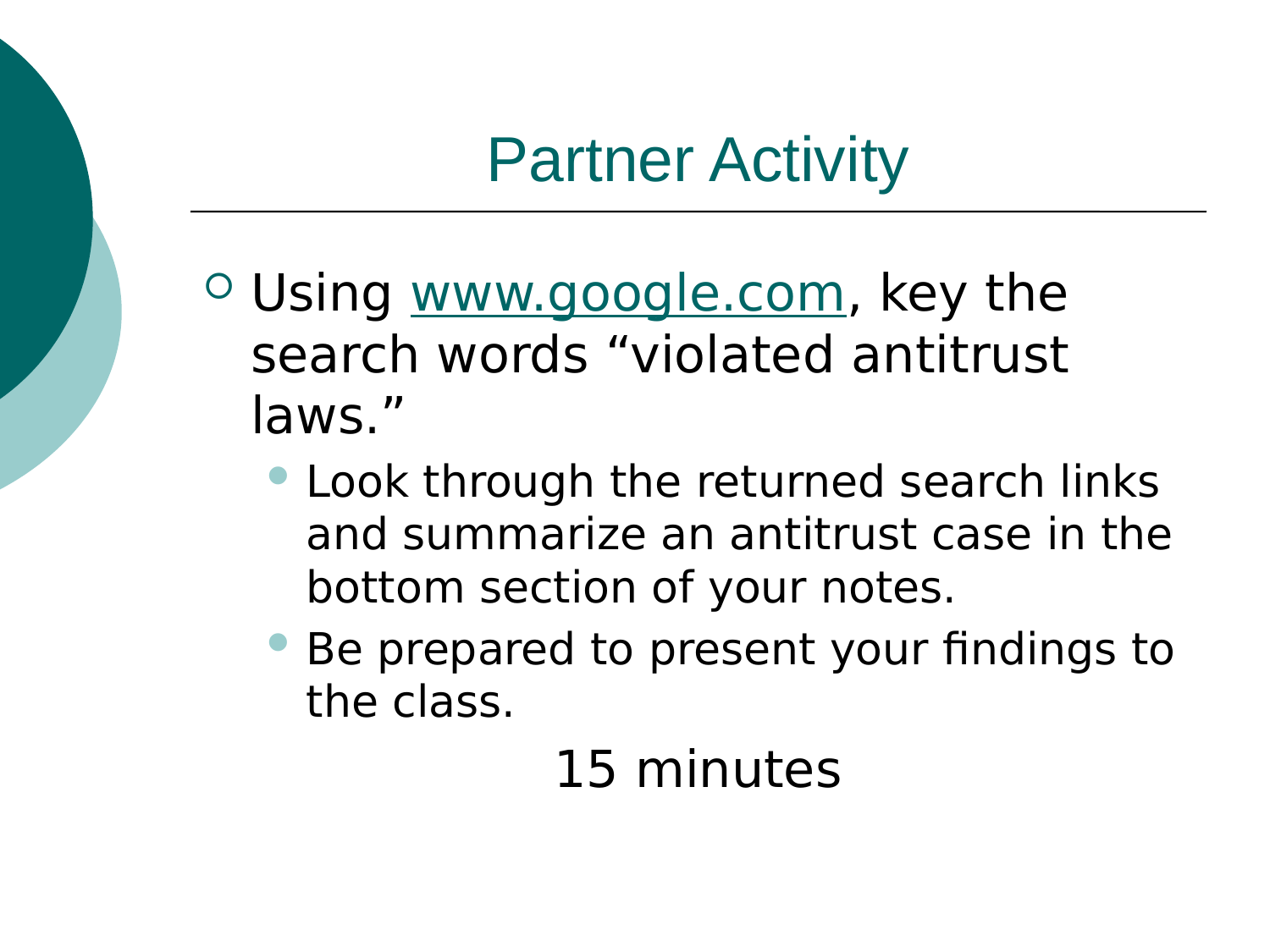

# Partner Activity
Using www.google.com, key the search words “violated antitrust laws.”
Look through the returned search links and summarize an antitrust case in the bottom section of your notes.
Be prepared to present your findings to the class.
15 minutes